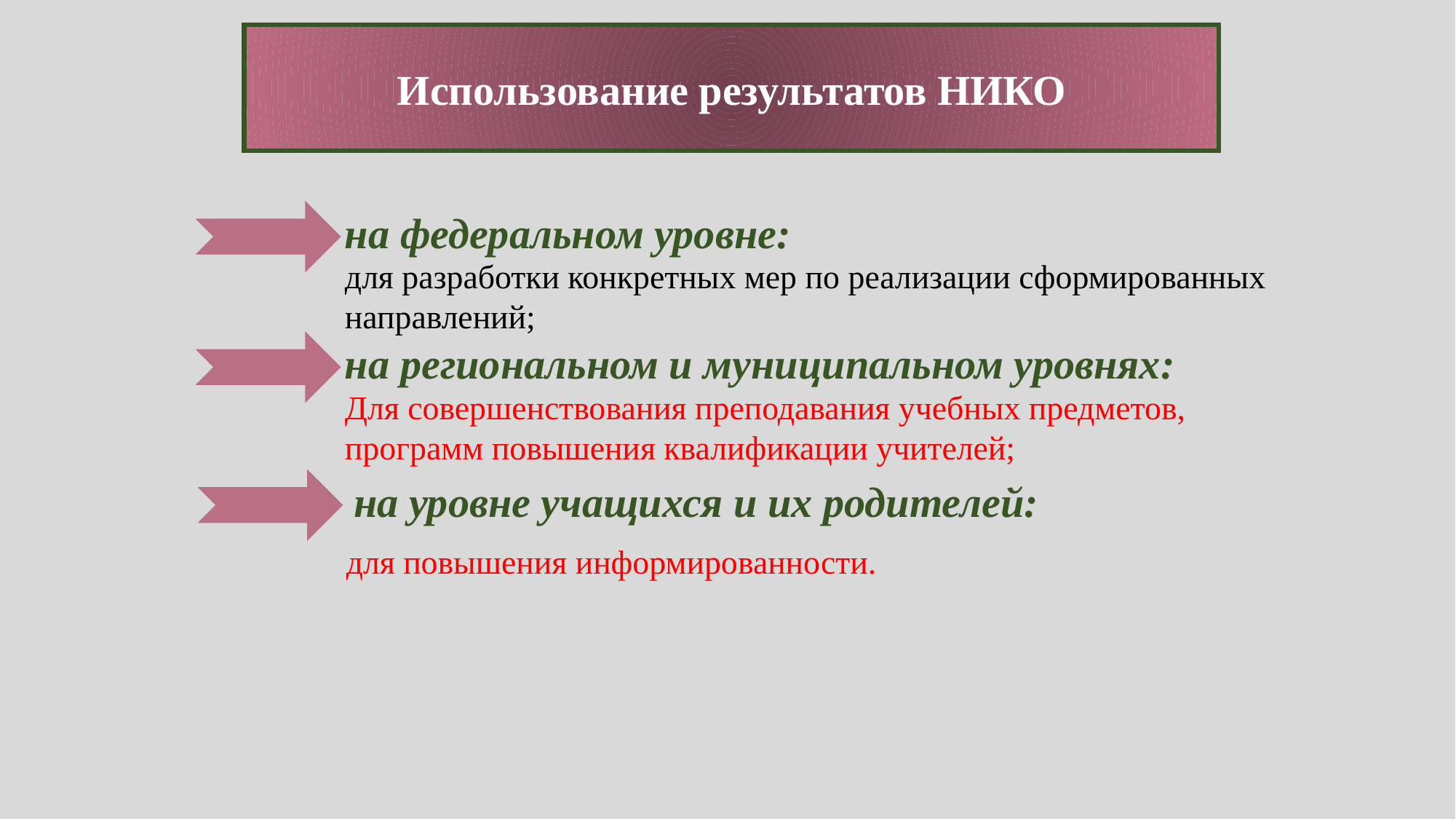

Использование результатов НИКО
на федеральном уровне:

для разработки конкретных мер по реализации сформированных направлений;
на региональном и муниципальном уровнях:

Для совершенствования преподавания учебных предметов, программ повышения квалификации учителей;
на уровне учащихся и их родителей:

для повышения информированности.